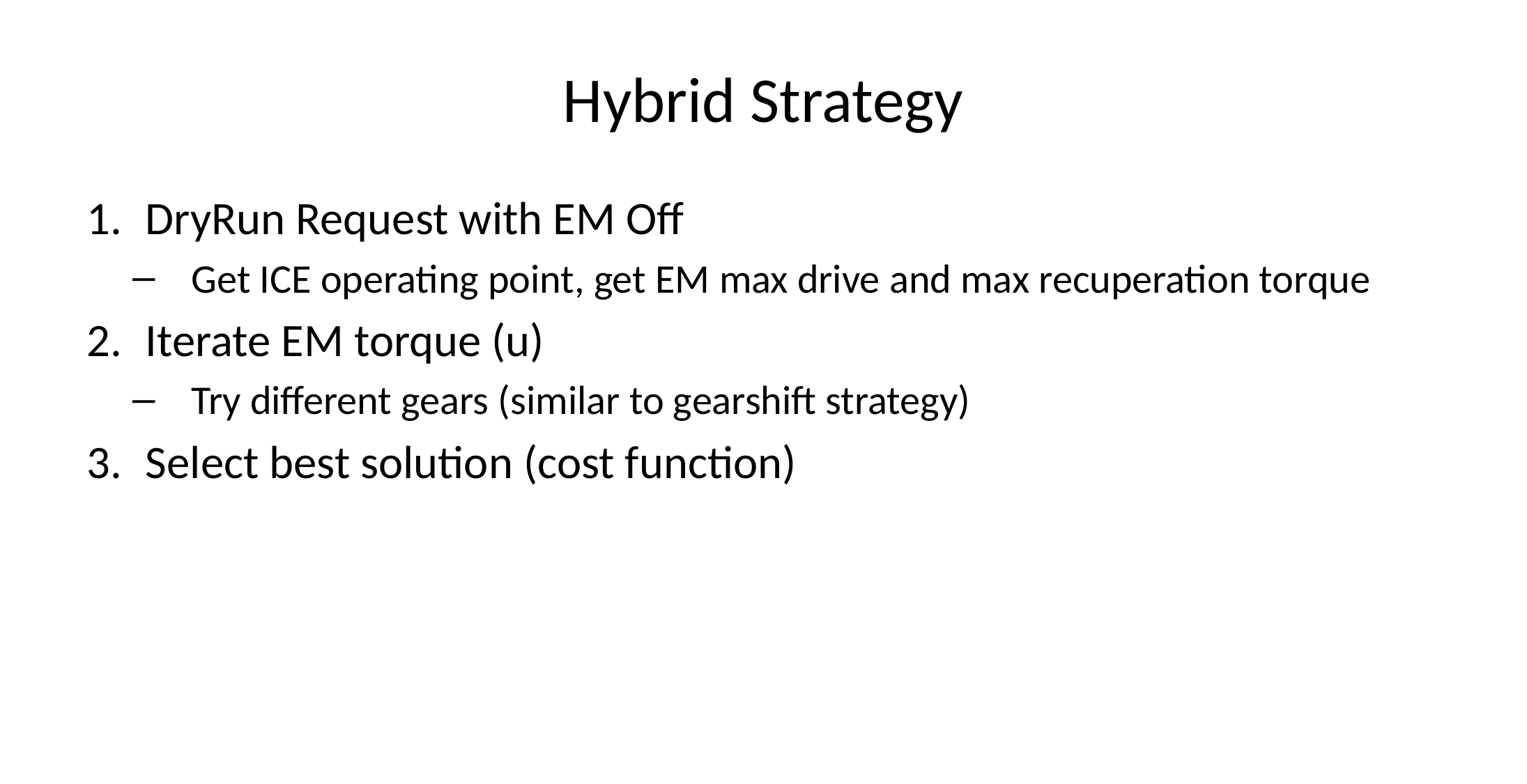

# Hybrid Strategy
DryRun Request with EM Off
Get ICE operating point, get EM max drive and max recuperation torque
Iterate EM torque (u)
Try different gears (similar to gearshift strategy)
Select best solution (cost function)